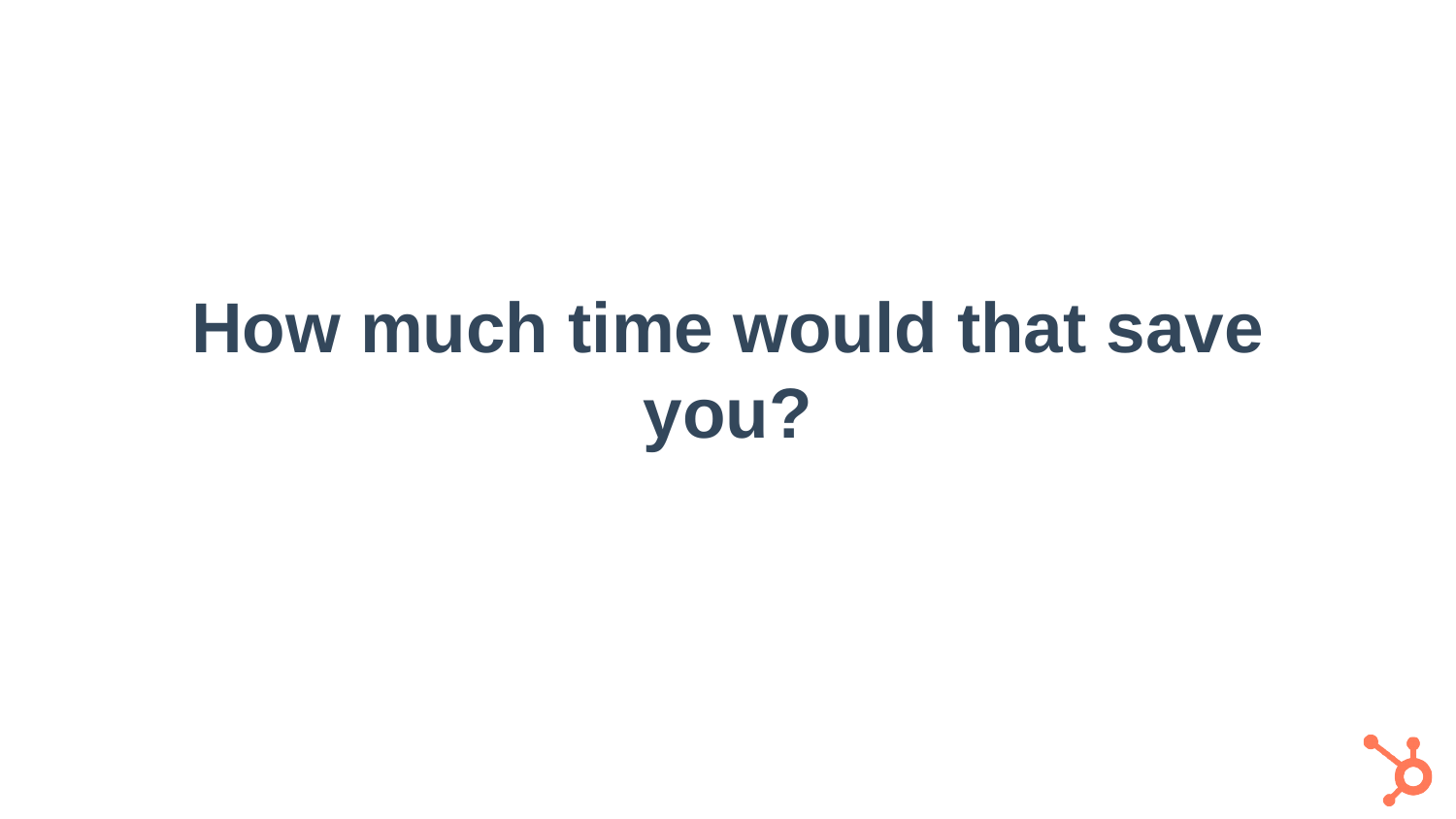

# How much time would that save you?